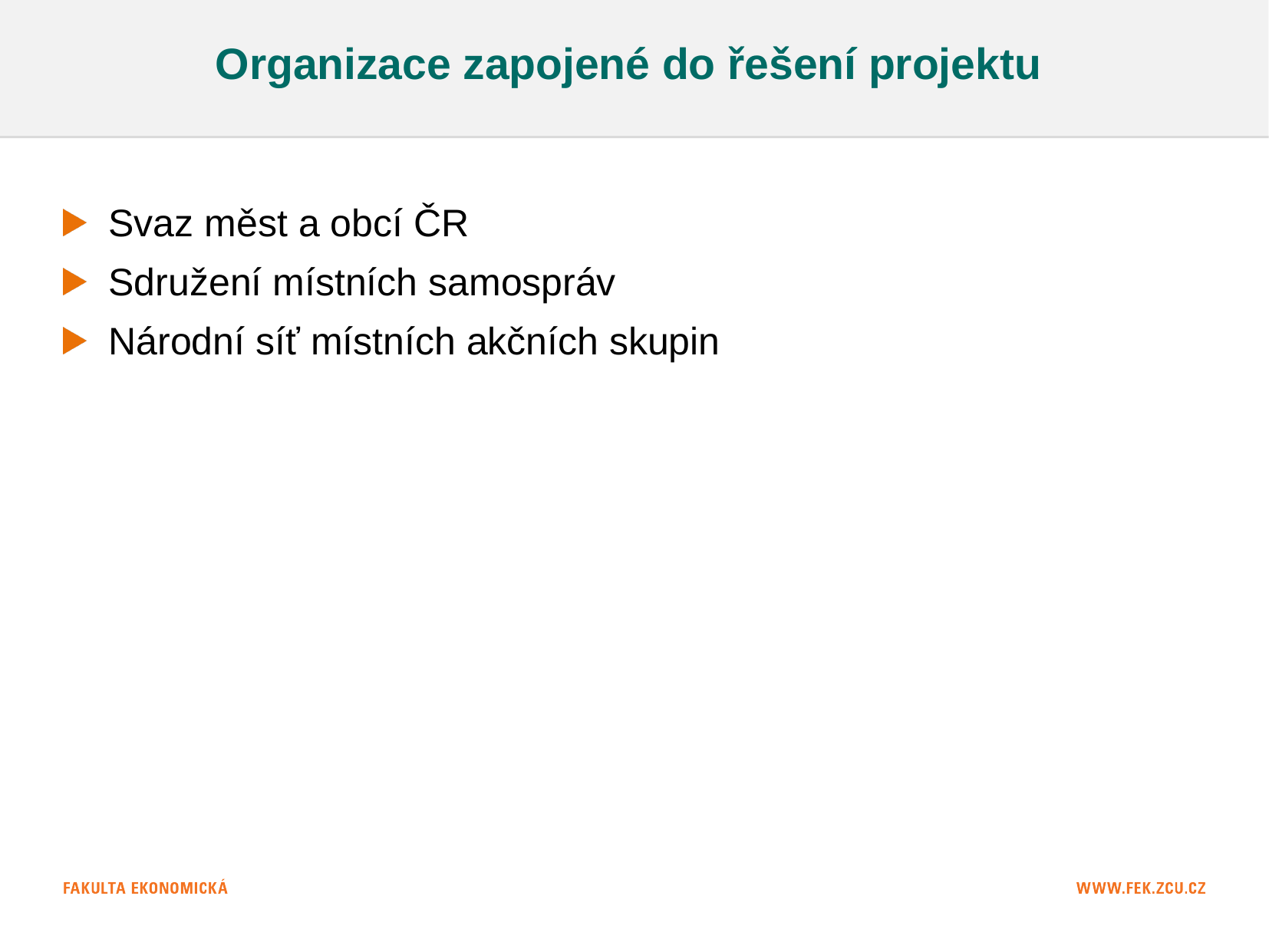

# Organizace zapojené do řešení projektu
Svaz měst a obcí ČR
Sdružení místních samospráv
Národní síť místních akčních skupin